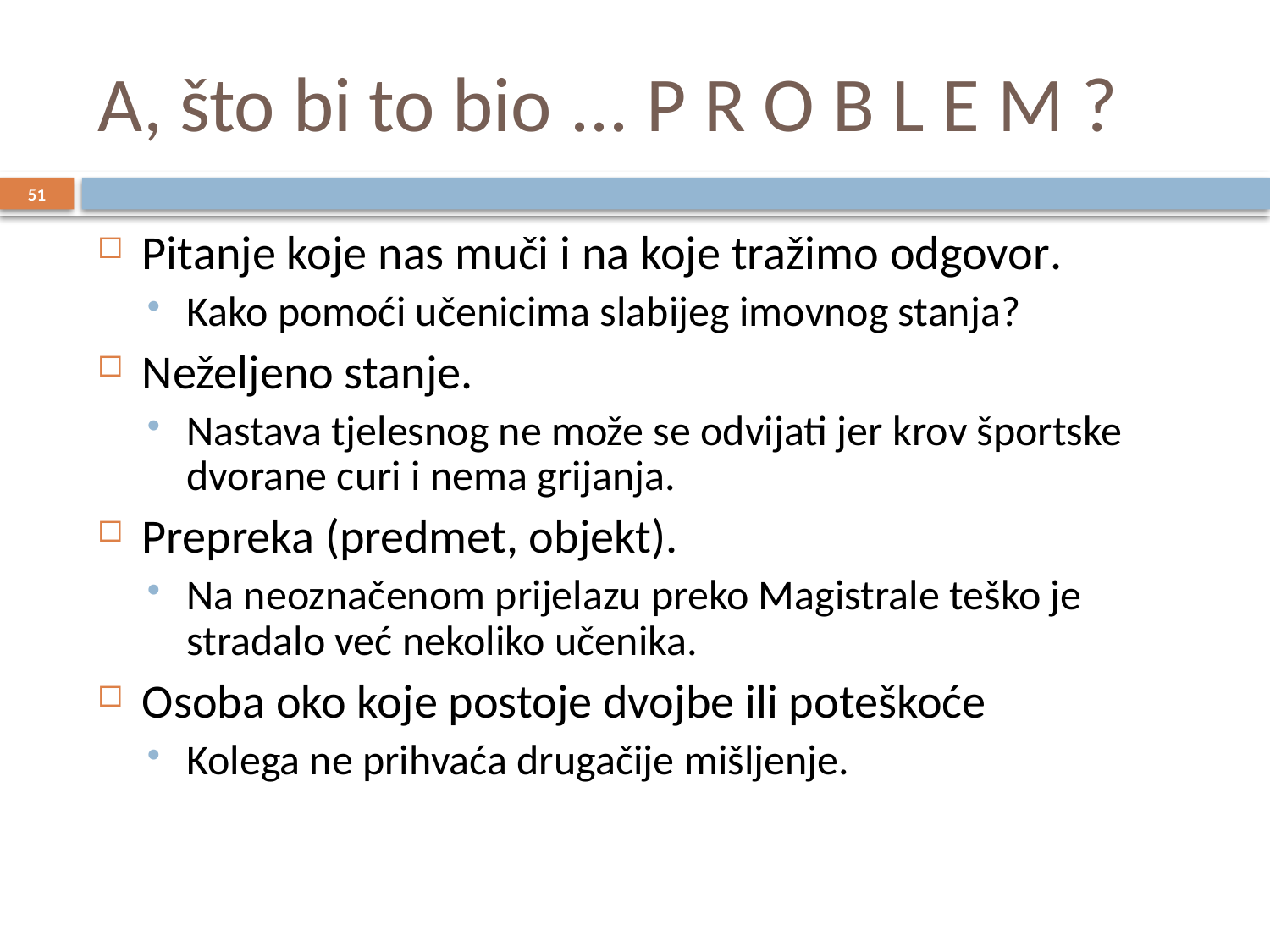

# A, što bi to bio ... P R O B L E M ?
51
Pitanje koje nas muči i na koje tražimo odgovor.
Kako pomoći učenicima slabijeg imovnog stanja?
Neželjeno stanje.
Nastava tjelesnog ne može se odvijati jer krov športske dvorane curi i nema grijanja.
Prepreka (predmet, objekt).
Na neoznačenom prijelazu preko Magistrale teško je stradalo već nekoliko učenika.
Osoba oko koje postoje dvojbe ili poteškoće
Kolega ne prihvaća drugačije mišljenje.